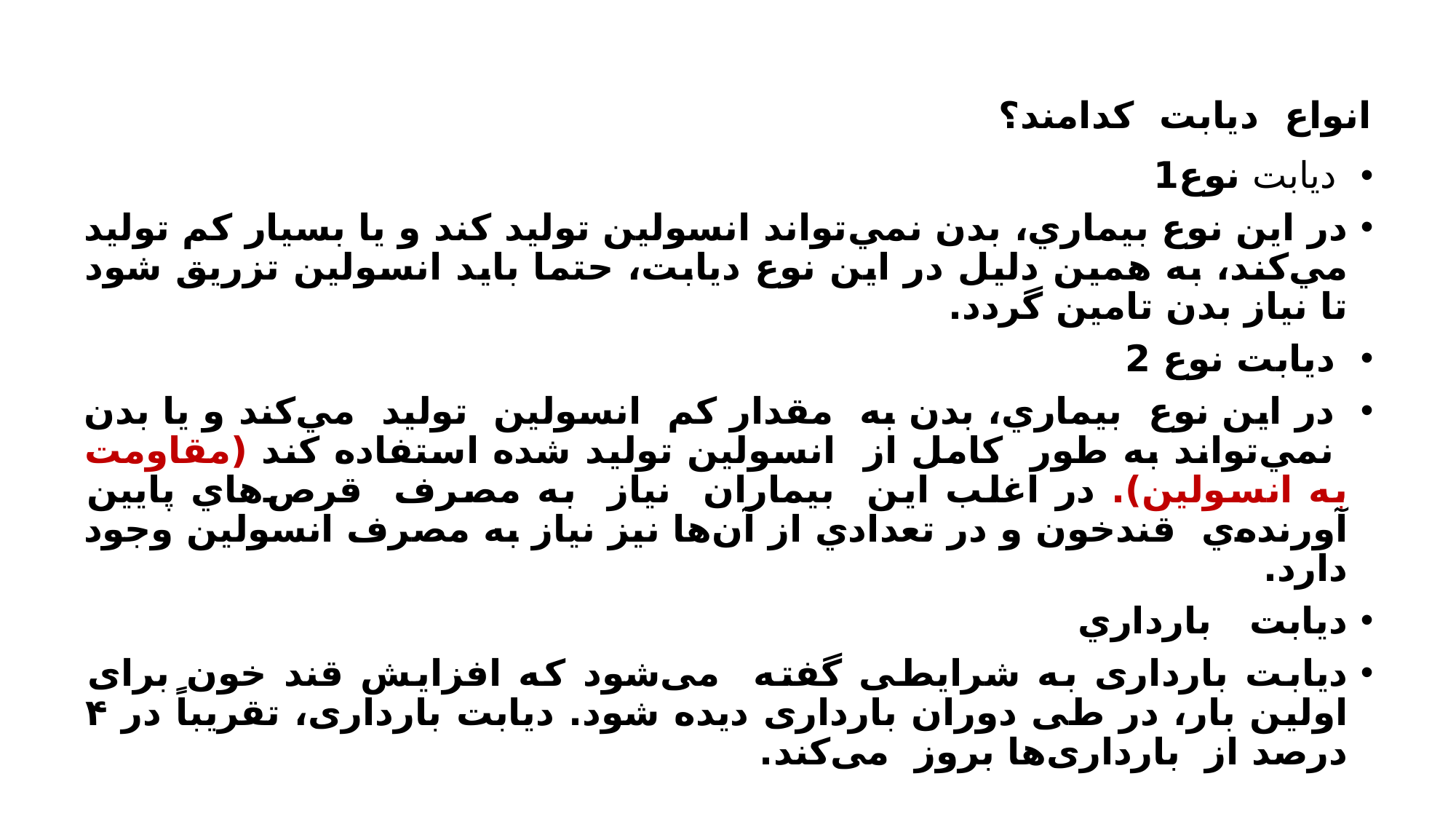

# انواع  ديابت  كدامند؟
 ديابت نوع1
در اين نوع بيماري، بدن نمي‌تواند انسولين توليد كند و يا بسيار كم توليد مي‌كند، به همين دليل در اين نوع ديابت، حتما بايد انسولين تزريق شود تا نياز بدن تامين گردد.
 ديابت نوع 2
 در اين نوع  بيماري، بدن به  مقدار كم  انسولين  توليد  مي‌‌‌كند و يا بدن  نمي‌تواند به طور  كامل از  انسولين توليد شده استفاده كند (مقاومت به انسولين). در اغلب اين  بيماران  نياز  به مصرف  قرص‌هاي پايين آورنده‌ي  قندخون و در تعدادي از آن‌ها نيز نياز به مصرف انسولين وجود دارد.
ديابت   بارداري
دیابت بارداری به شرایطی گفته  می‌شود که افزایش قند خون برای اولین بار، در طی دوران بارداری دیده شود. دیابت بارداری، تقریباً در ۴ درصد از  بارداری‌ها بروز  می‌کند.